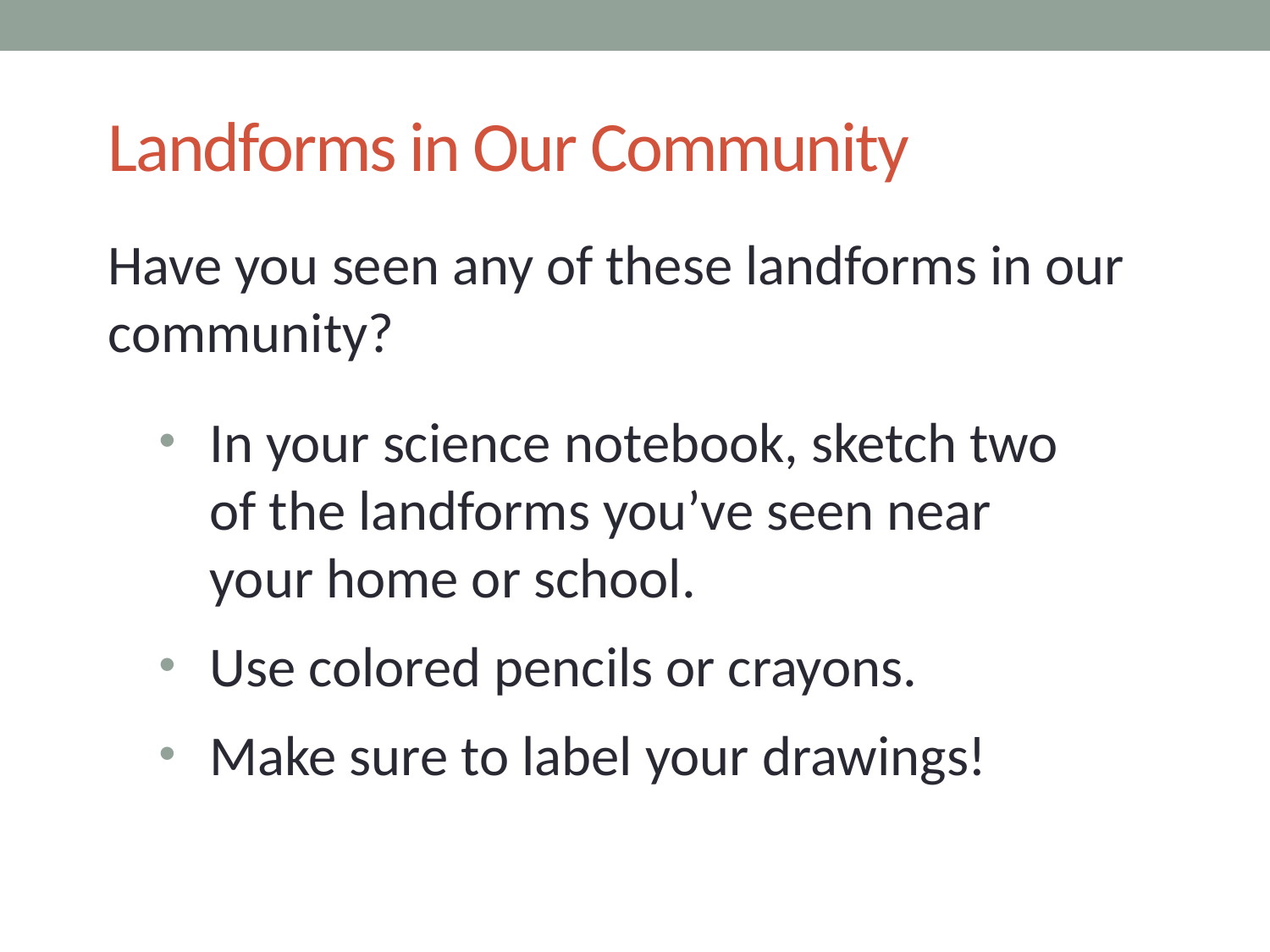

# Landforms in Our Community
Have you seen any of these landforms in our community?
In your science notebook, sketch two
of the landforms you’ve seen near
your home or school.
Use colored pencils or crayons.
Make sure to label your drawings!